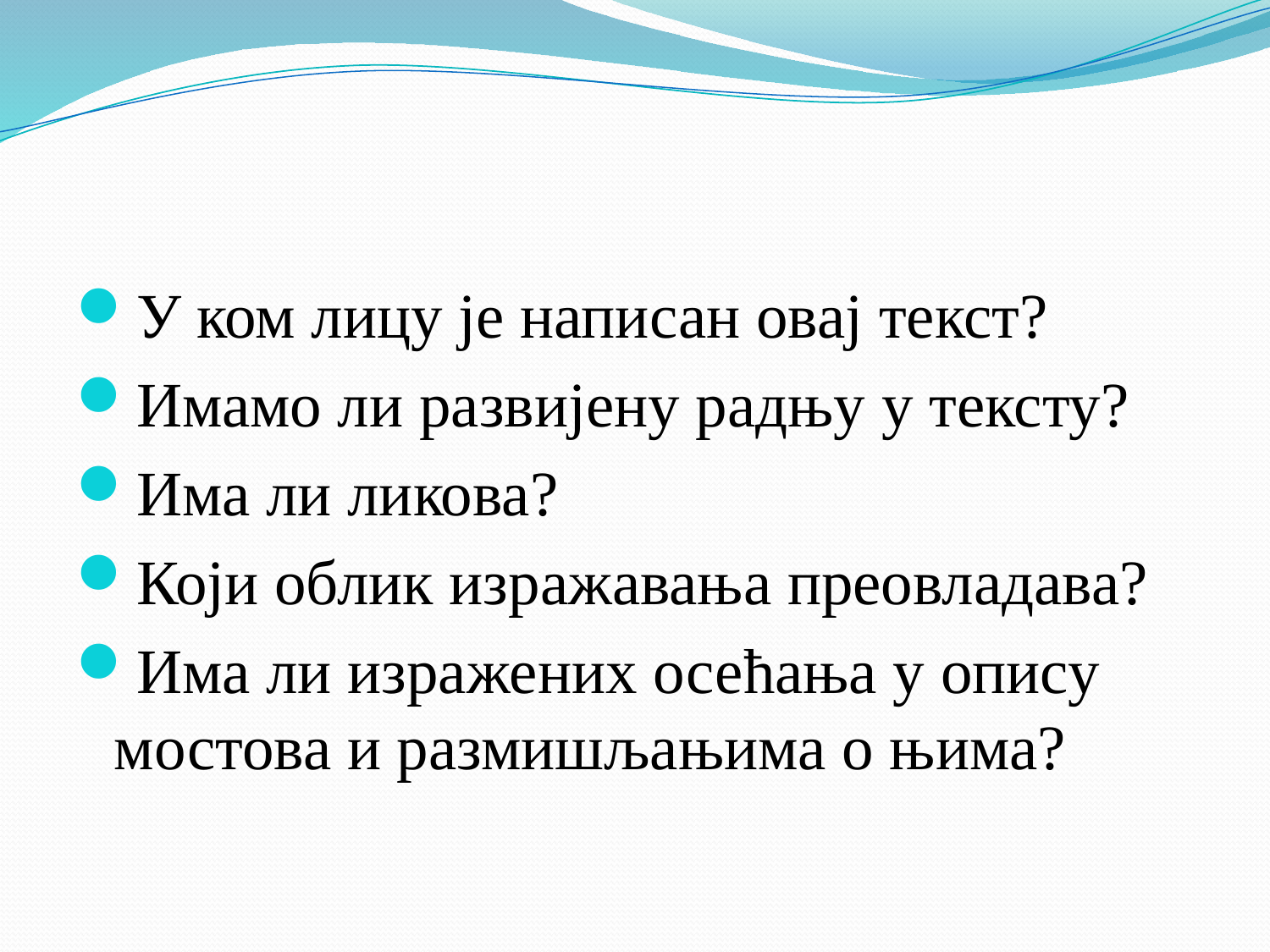

#
У ком лицу је написан овај текст?
Имамо ли развијену радњу у тексту?
Има ли ликова?
Који облик изражавања преовладава?
Има ли изражених осећања у опису мостова и размишљањима о њима?